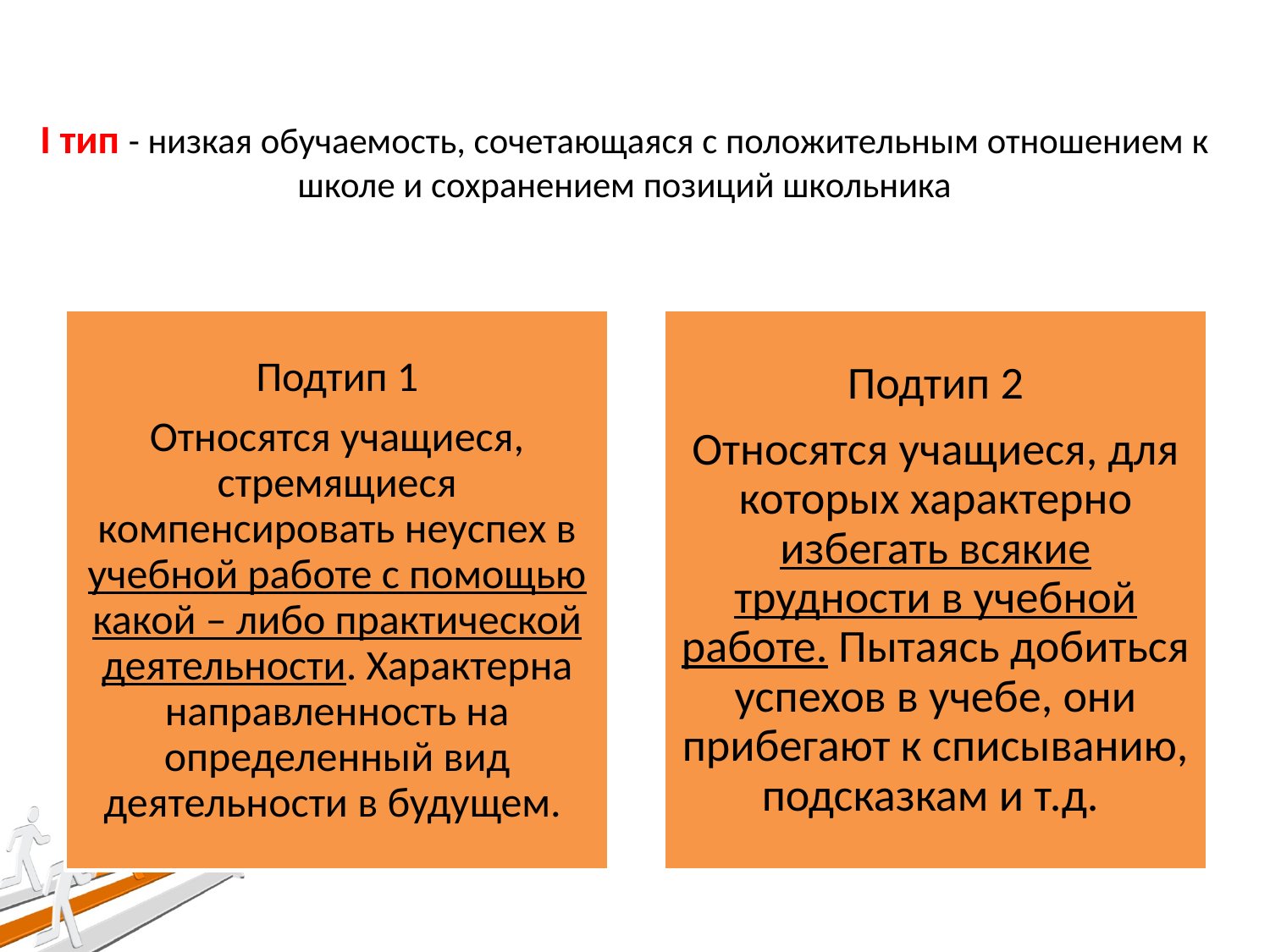

# I тип - низкая обучаемость, сочетающаяся с положительным отношением к школе и сохранением позиций школьника
Подтип 1
Относятся учащиеся, стремящиеся компенсировать неуспех в учебной работе с помощью какой – либо практической деятельности. Характерна направленность на определенный вид деятельности в будущем.
Подтип 2
Относятся учащиеся, для которых характерно избегать всякие трудности в учебной работе. Пытаясь добиться успехов в учебе, они прибегают к списыванию, подсказкам и т.д.